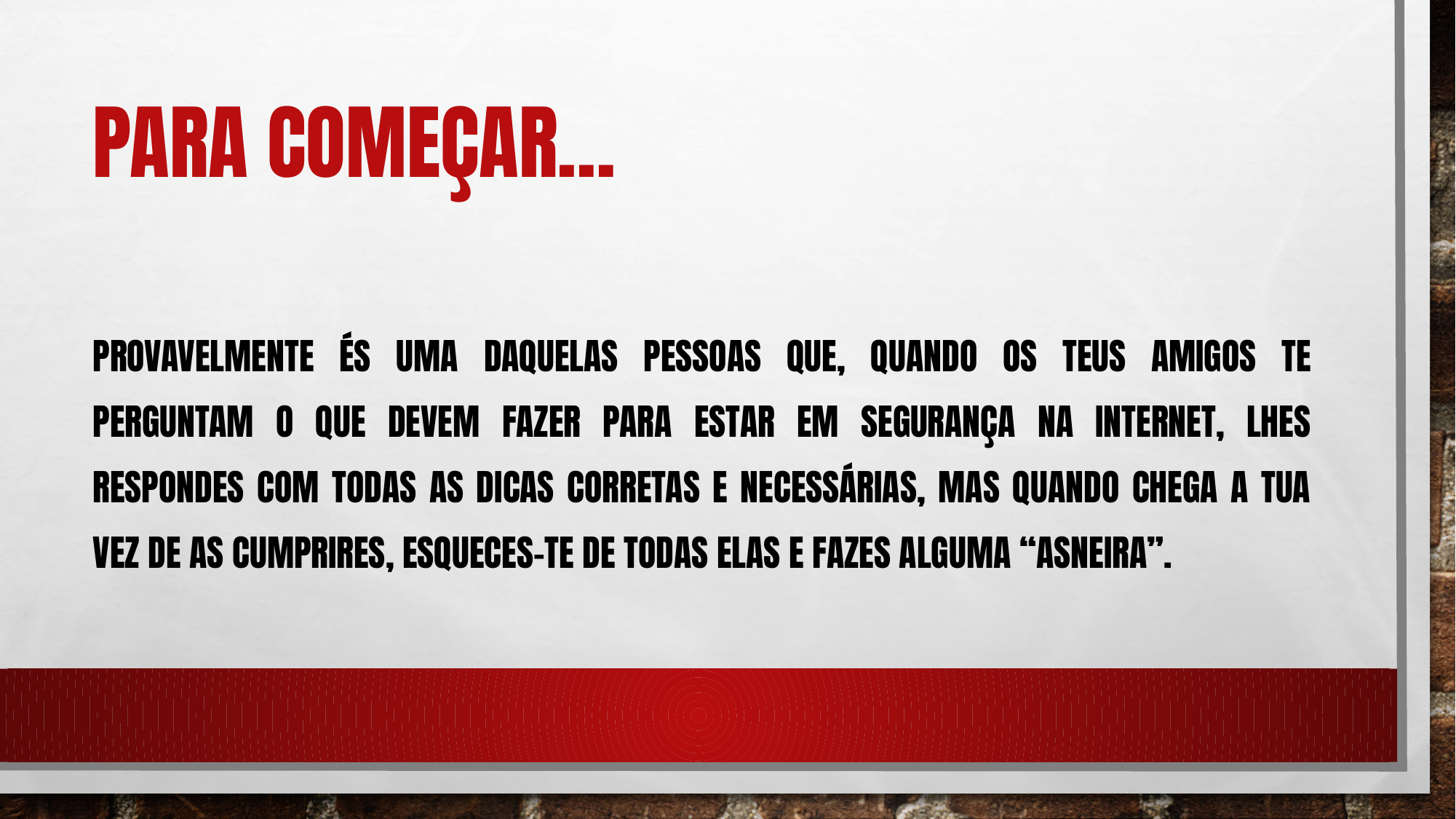

# Para começar…
Provavelmente és uma daquelas pessoas que, quando os teus amigos te perguntam o que devem fazer para estar em segurança na internet, lhes respondes com todas as dicas corretas e necessárias, mas quando chega a tua vez de as cumprires, esqueces-te de todas elas e fazes alguma “asneira”.